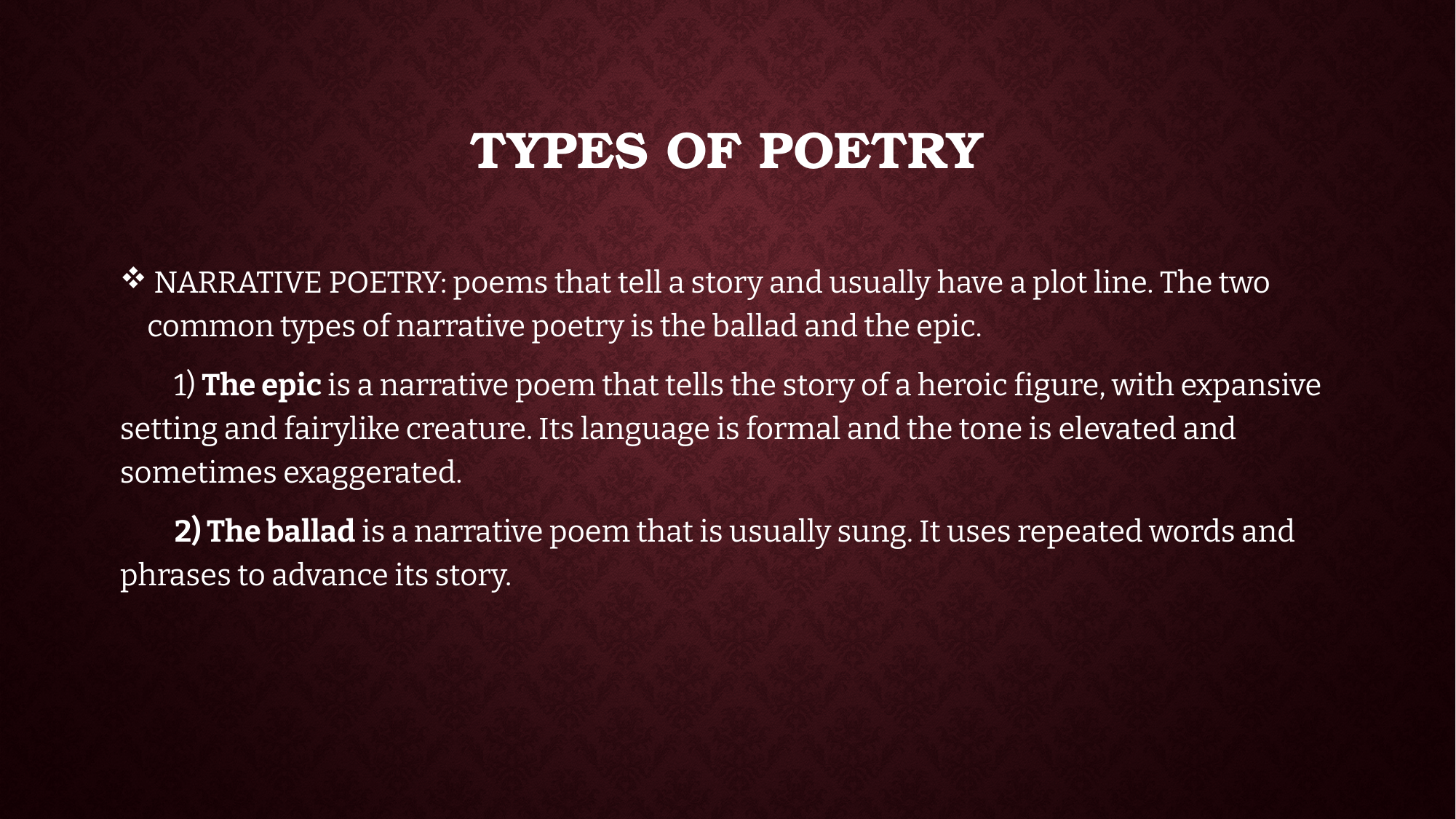

# Types of Poetry
 NARRATIVE POETRY: poems that tell a story and usually have a plot line. The two common types of narrative poetry is the ballad and the epic.
         1) The epic is a narrative poem that tells the story of a heroic figure, with expansive setting and fairylike creature. Its language is formal and the tone is elevated and sometimes exaggerated.
          2) The ballad is a narrative poem that is usually sung. It uses repeated words and phrases to advance its story.